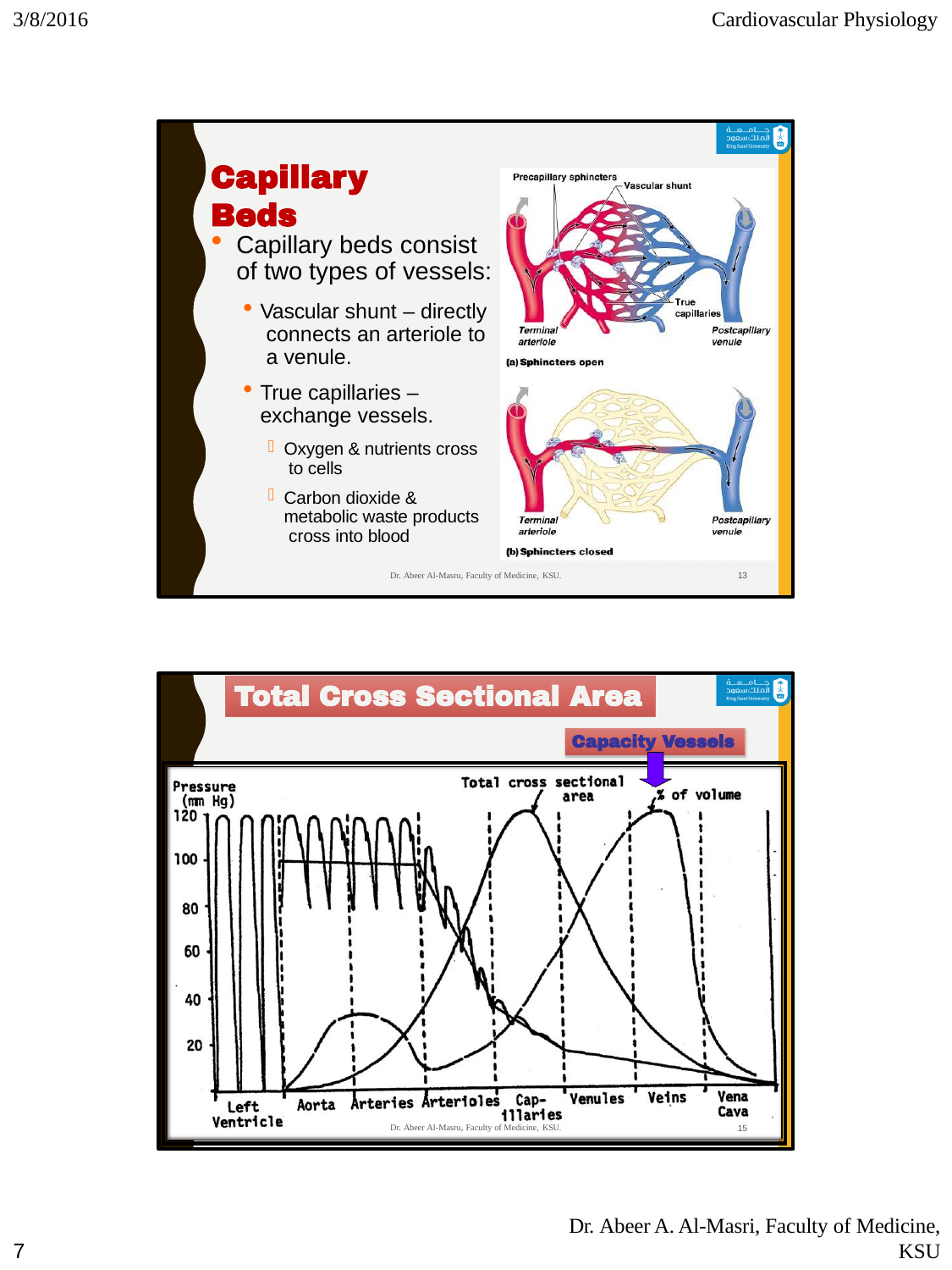

3/8/2016
Cardiovascular Physiology

Capillary Beds

Capillary beds consist  of two types of vessels:
Vascular shunt – directly  connects an arteriole to  a venule.
True capillaries –  exchange vessels.
Oxygen & nutrients cross  to cells
Carbon dioxide &  metabolic waste products  cross into blood
Dr. Abeer Al-Masru, Faculty of Medicine, KSU.
13

Total Cross Sectional Area

Capacity Vessels

Dr. Abeer Al-Masru, Faculty of Medicine, KSU.
15

Dr. Abeer A. Al-Masri, Faculty of Medicine,
KSU
7